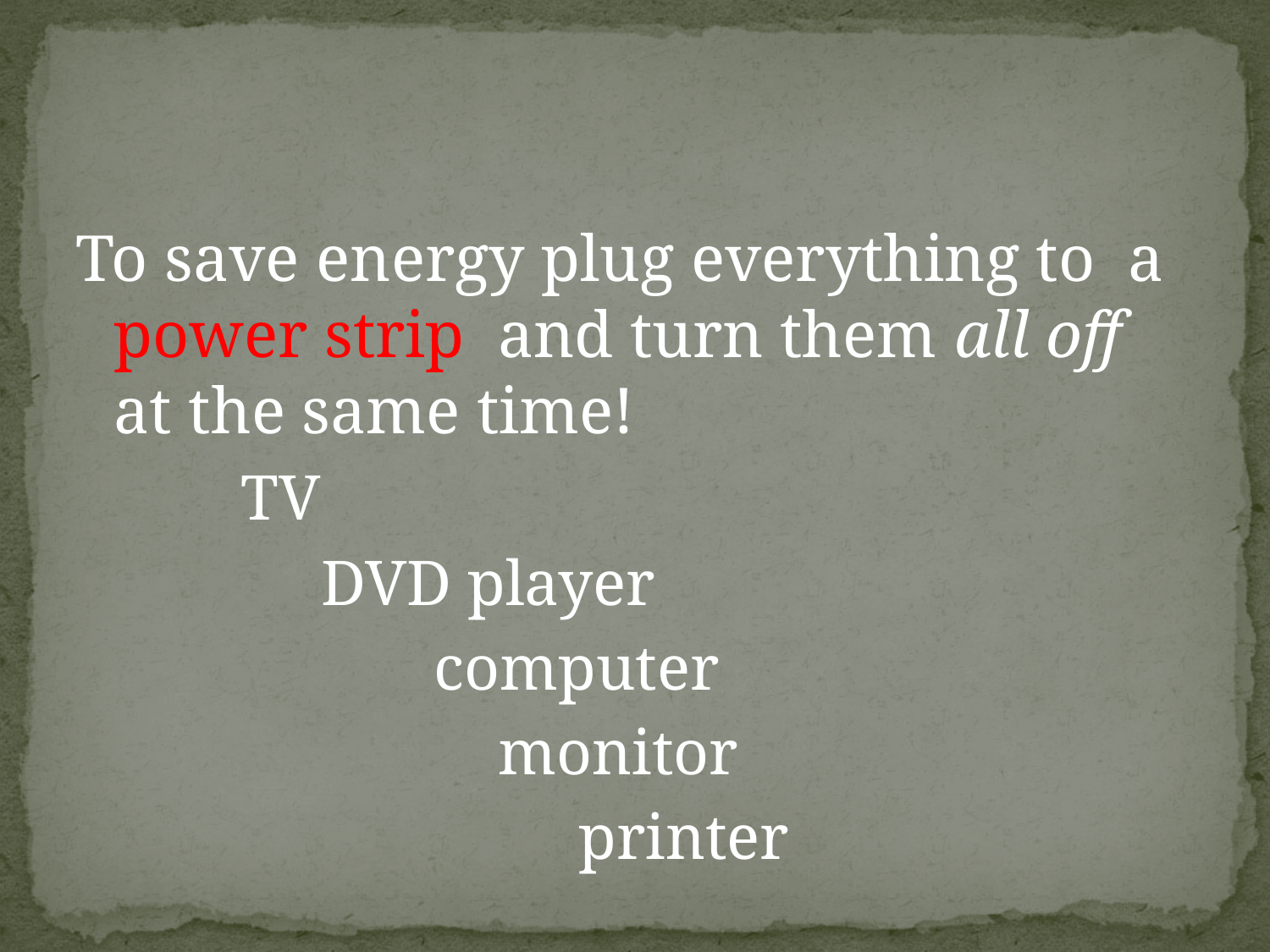

#
To save energy plug everything to  a power strip  and turn them all off at the same time!
		TV
		     DVD player
		            computer
		                monitor
		                     printer